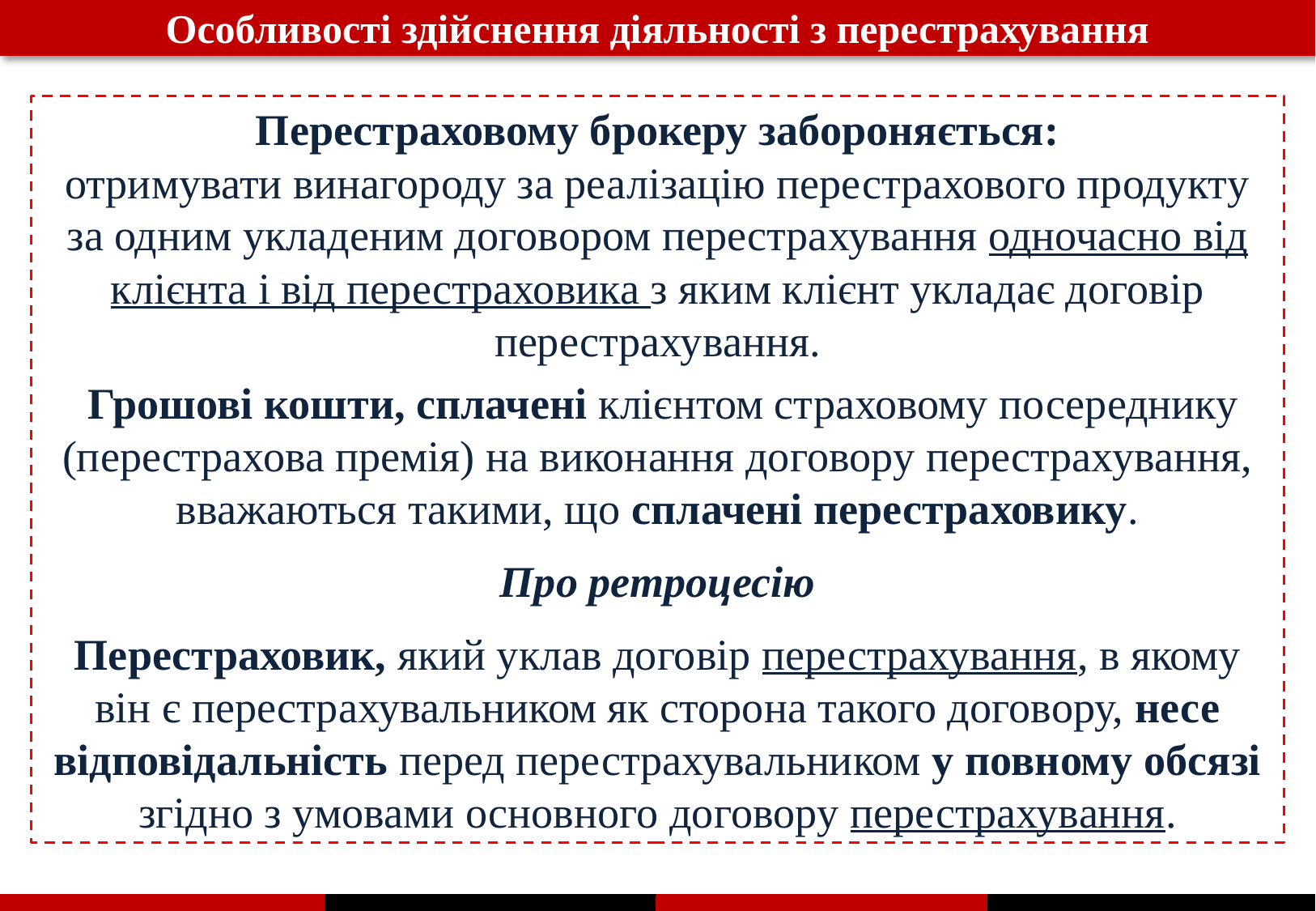

Особливості здійснення діяльності з перестрахування
Перестраховому брокеру забороняється:
отримувати винагороду за реалізацію перестрахового продукту за одним укладеним договором перестрахування одночасно від клієнта і від перестраховика з яким клієнт укладає договір перестрахування.
 Грошові кошти, сплачені клієнтом страховому посереднику (перестрахова премія) на виконання договору перестрахування, вважаються такими, що сплачені перестраховику.
Про ретроцесію
Перестраховик, який уклав договір перестрахування, в якому він є перестрахувальником як сторона такого договору, несе відповідальність перед перестрахувальником у повному обсязі згідно з умовами основного договору перестрахування.